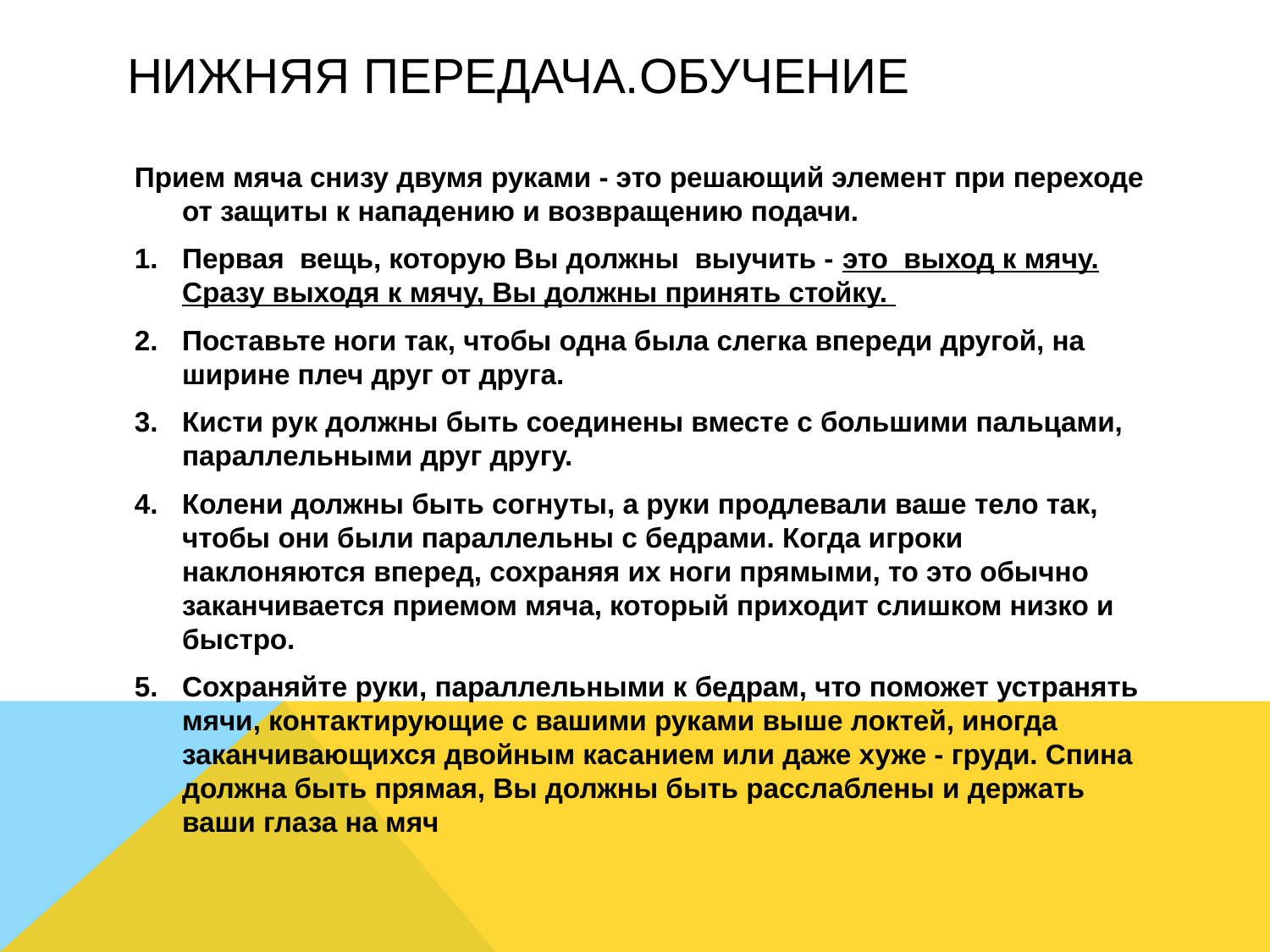

# Нижняя передача.обучение
Прием мяча снизу двумя руками - это решающий элемент при переходе от защиты к нападению и возвращению подачи.
Первая  вещь, которую Вы должны  выучить - это  выход к мячу. Сразу выходя к мячу, Вы должны принять стойку.
Поставьте ноги так, чтобы одна была слегка впереди другой, на ширине плеч друг от друга.
Кисти рук должны быть соединены вместе с большими пальцами, параллельными друг другу.
Колени должны быть согнуты, а руки продлевали ваше тело так, чтобы они были параллельны с бедрами. Когда игроки наклоняются вперед, сохраняя их ноги прямыми, то это обычно заканчивается приемом мяча, который приходит слишком низко и быстро.
Сохраняйте руки, параллельными к бедрам, что поможет устранять мячи, контактирующие с вашими руками выше локтей, иногда заканчивающихся двойным касанием или даже хуже - груди. Спина должна быть прямая, Вы должны быть расслаблены и держать ваши глаза на мяч